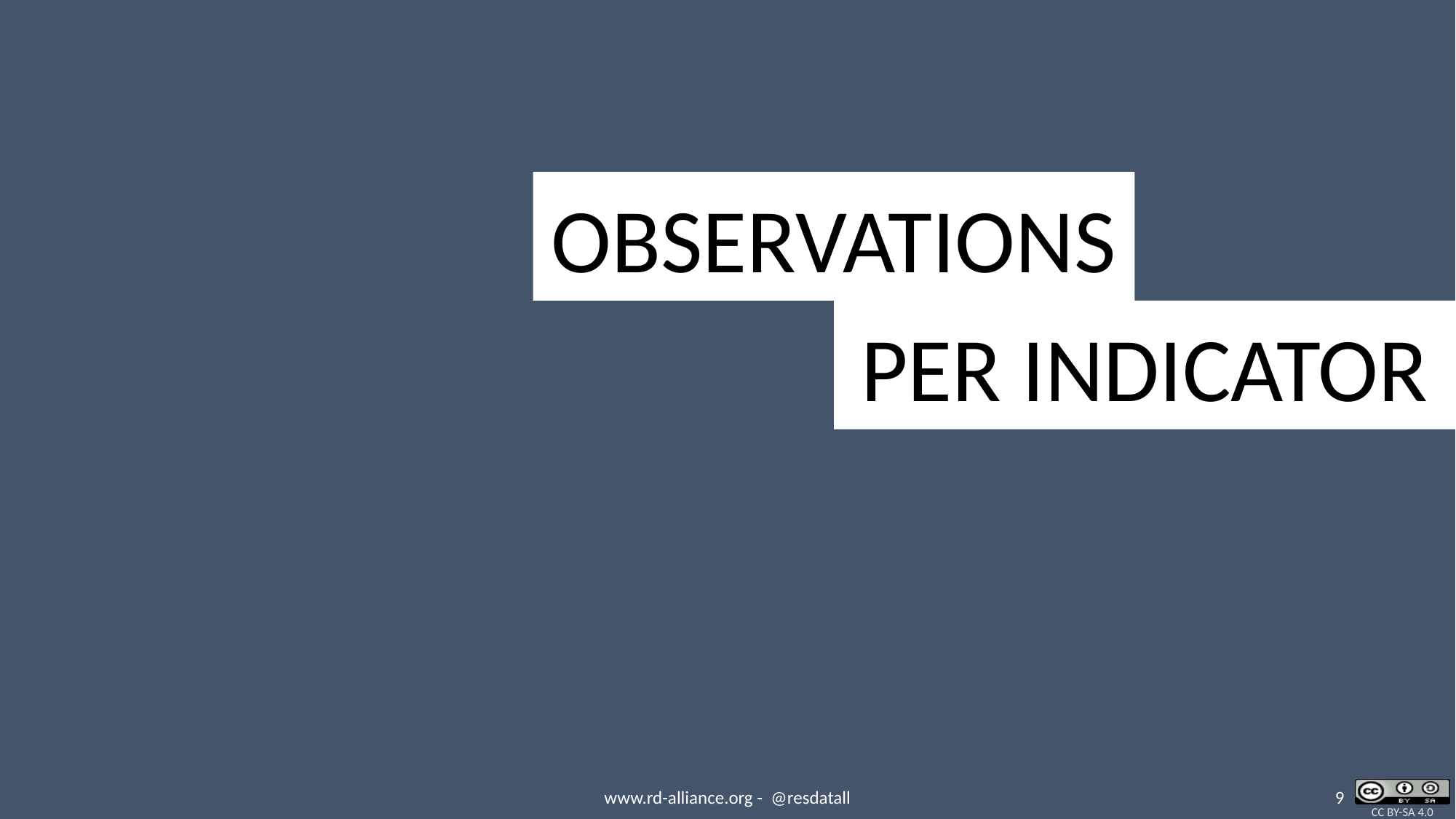

OBSERVATIONS
PER INDICATOR
www.rd-alliance.org -  @resdatall
9